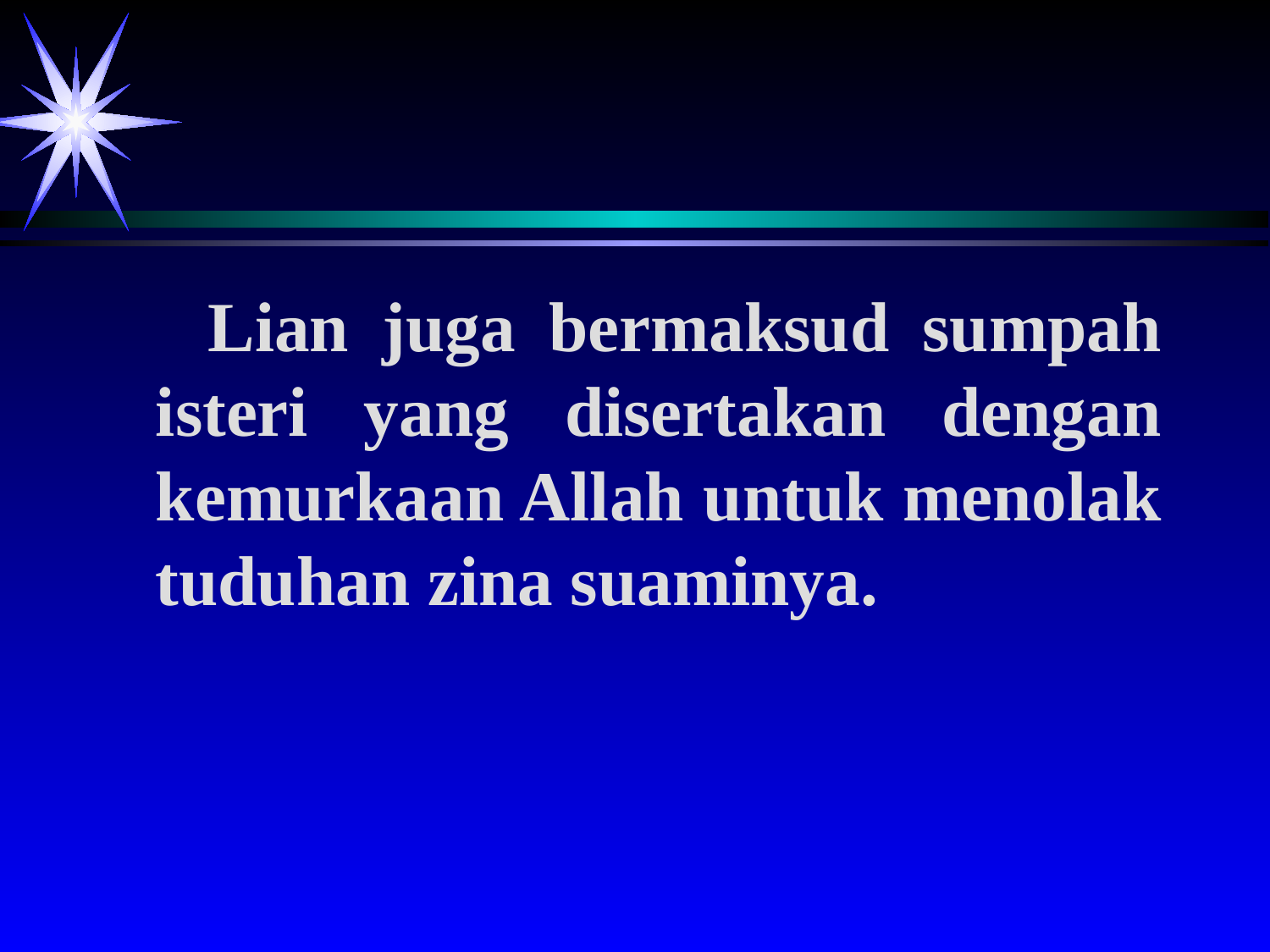

Lian juga bermaksud sumpah isteri yang disertakan dengan kemurkaan Allah untuk menolak tuduhan zina suaminya.